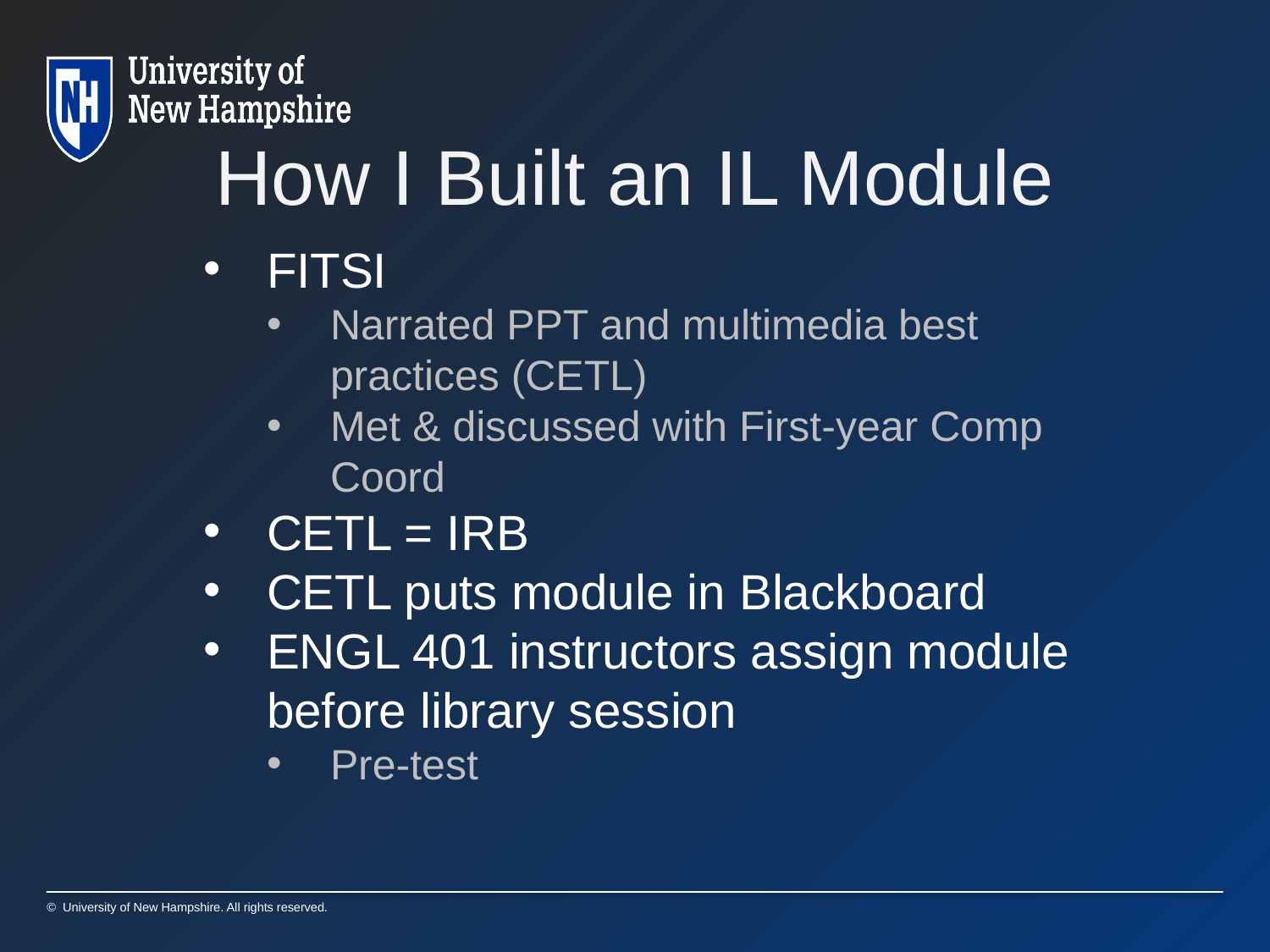

# How I Built an IL Module
FITSI
Narrated PPT and multimedia best practices (CETL)
Met & discussed with First-year Comp Coord
CETL = IRB
CETL puts module in Blackboard
ENGL 401 instructors assign module before library session
Pre-test